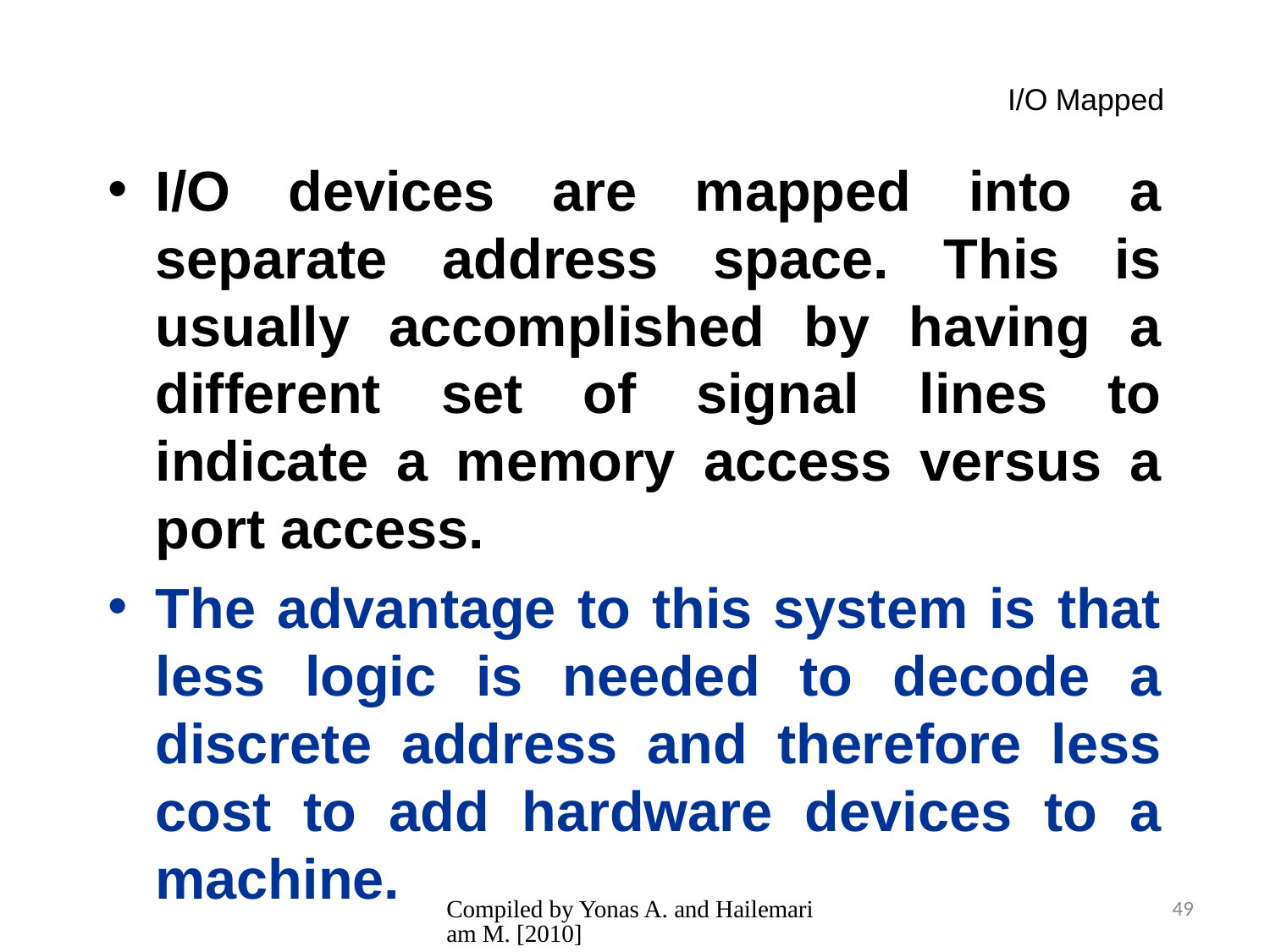

# I/O Mapped
I/O devices are mapped into a separate address space. This is usually accomplished by having a different set of signal lines to indicate a memory access versus a port access.
The advantage to this system is that less logic is needed to decode a discrete address and therefore less cost to add hardware devices to a machine.

Compiled by Yonas A. and Hailemariam M. [2010]
49